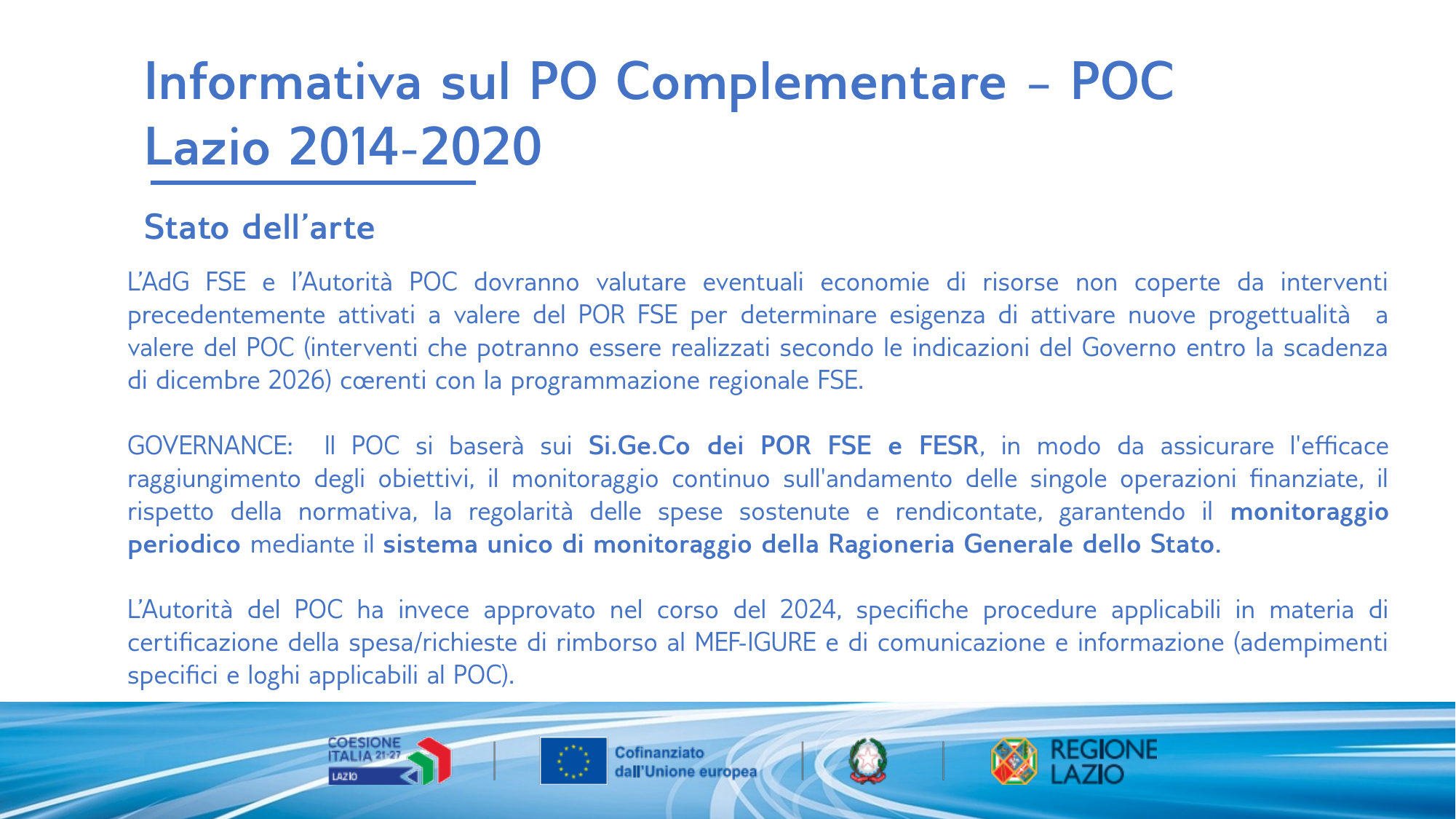

Informativa sul PO Complementare – POC Lazio 2014-2020

Stato dell’arte

L’AdG FSE e l’Autorità POC dovranno valutare eventuali economie di risorse non coperte da interventi precedentemente attivati a valere del POR FSE per determinare esigenza di attivare nuove progettualità  a valere del POC (interventi che potranno essere realizzati secondo le indicazioni del Governo entro la scadenza di dicembre 2026) coerenti con la programmazione regionale FSE.

GOVERNANCE:  ll POC si baserà sui Si.Ge.Co dei POR FSE e FESR, in modo da assicurare l'efficace raggiungimento degli obiettivi, il monitoraggio continuo sull'andamento delle singole operazioni finanziate, il rispetto della normativa, la regolarità delle spese sostenute e rendicontate, garantendo il monitoraggio periodico mediante il sistema unico di monitoraggio della Ragioneria Generale dello Stato.

L’Autorità del POC ha invece approvato nel corso del 2024, specifiche procedure applicabili in materia di certificazione della spesa/richieste di rimborso al MEF-IGURE e di comunicazione e informazione (adempimenti specifici e loghi applicabili al POC).